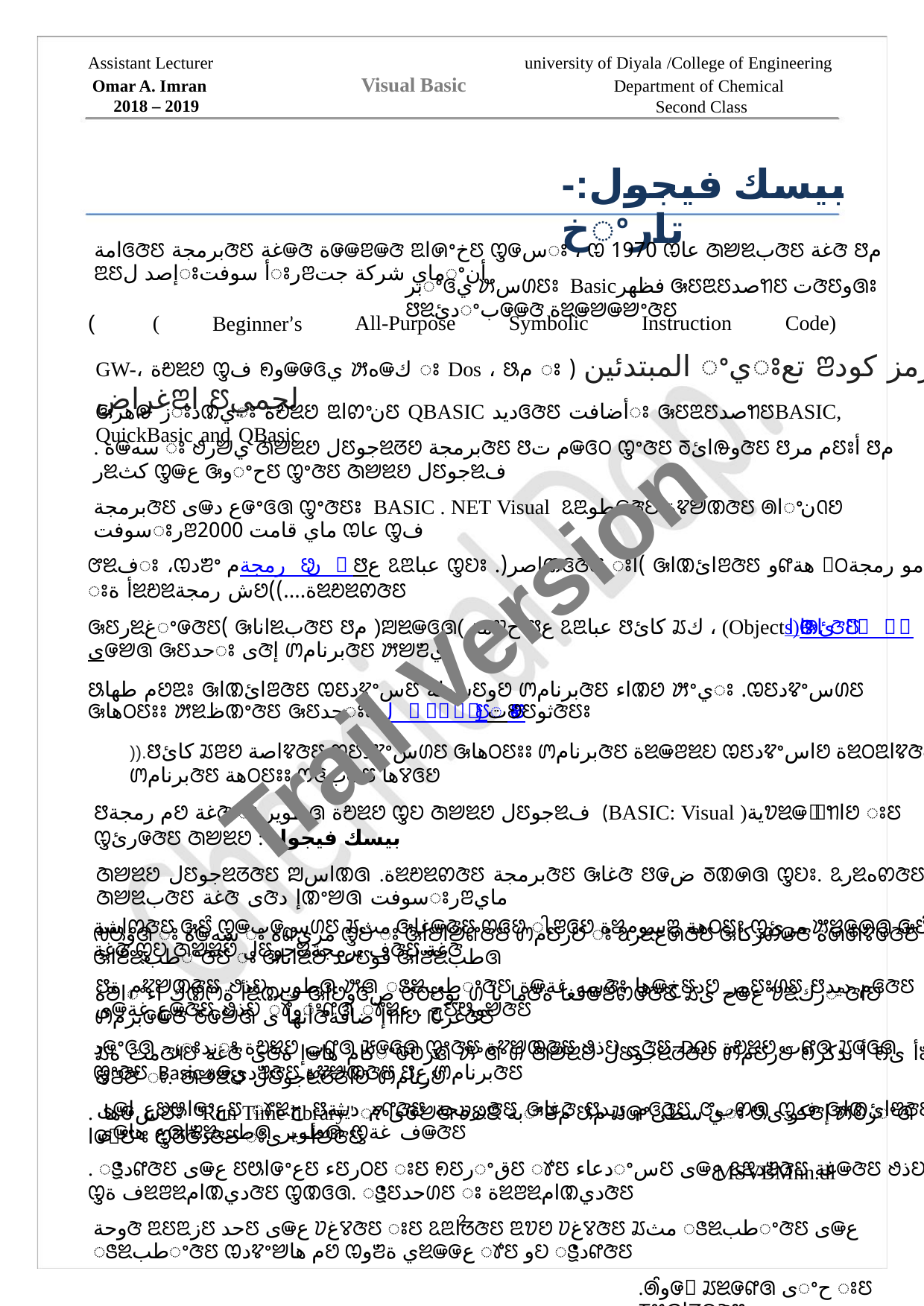

Assistant Lecturer
university of Diyala /College of Engineering
Visual Basic
Omar A. Imran
Department of Chemical
Second Class
2018 – 2019

-:بيسك فيجول خꢀتار

امةꢏꢆꢄ برمجةꢆꢄ غةꢎꢆ ةꢌꢎꢂꢎꢆ ꢃاꢍꢀخꢄ ꢋꢌسꢁ ، ꢊ 1970 ꢊعا ꢇꢈꢉبꢆꢄ غةꢆ ꢅم ꢃꢄإصد لꢁأ سوفتꢁرꢂماي شركة جتꢀأن
برꢀꢏي ꢓسꢔꢄꢁ Basicفظهر ꢑꢄꢃꢄصدꢒꢄ تꢆꢄوꢐꢁ ꢅꢉدئꢀبꢌꢎꢆ ةꢉꢎꢈꢎꢈꢀꢆꢄ
Beginner’s
(
(
All-Purpose
Symbolic
Instruction
Code)
GW-، ةꢗꢉꢘ ꢋف ꢖوꢎꢌꢏي ꢓهꢎك ꢁ Dos ، ꢕم ꢁ ) المبتدئين ꢀيꢁتع ꢂرمز كود غراضꢃا ꢄلجمي

ꢑهرꢛ زꢁدꢚيꢁ ةꢗꢉꢘ ꢃاꢙꢀنꢄ QBASIC ديدꢏꢆꢄ أضافتꢁ ꢑꢄꢃꢄصدꢒꢄBASIC, QuickBasic and QBasic
. ةꢎسه ꢁ ꢟرꢈي ꢇꢈꢉꢘ لꢄجوꢉꢞꢘ برمجةꢆꢄ ꢅم تꢎꢏꢝ ꢋꢀꢆꢄ ꢜائꢛوꢆꢄ ꢅم مرꢄꢁأ ꢅم رꢉكث ꢋꢎع ꢑوꢀحꢄ ꢋꢀꢆꢄ ꢇꢈꢉꢘ لꢄجوꢉف
برمجةꢆꢄ ىꢎع دꢌꢀꢏꢐ ꢋꢀꢆꢄꢁ BASIC . NET Visual ꢣꢃطوꢌꢆꢄ ةꢢꢈꢚꢆꢄ ꢠاꢀنꢡꢘ سوفتꢁرꢂماي قامت 2000 ꢊعا ꢋف
ꢧꢉفꢁ ،ꢊدꢨꢀم رمجةꢘ ꢦꢌن ꢅع ꢣꢃعبا ꢋꢤꢁ .)اصرꢚꢏꢆꢄ ꢁأ( ꢑاꢚائꢂꢆꢄ وꢥن هةꢝمو رمجةꢘ ꢁأ ةꢉꢗꢉش رمجةꢘ((....ةꢉꢗꢉꢙꢆꢄ
ꢑꢄرꢉغꢀꢌꢆꢄ( ꢑاناꢉبꢆꢄ ꢅم )ꢪꢉꢎꢏꢐ( مةꢫح ꢅع ꢣꢃعبا ꢅكائ ꢬك ، (Objects)ꢑاꢚائꢂꢆꢄ ىꢌꢈꢐ ꢑꢄحدꢁ ىꢆإ ꢩبرنامꢆꢄ ꢓꢈꢨي
ꢕم طهاꢘꢃꢁ ꢑاꢚائꢂꢆꢄ ꢊꢄدꢢꢀسꢄ سطةꢄوꢘ ꢩبرنامꢆꢄ اءꢚꢘ ꢓꢀيꢁ .ꢊꢄدꢢꢀسꢔꢄ ꢑهاꢝꢄꢁꢁ ꢓꢉظꢚꢀꢆꢄ ꢑꢄحدꢁꢁ لꢄꢁدꢆꢄꢁ) تꢘꢄثوꢆꢄꢁ
)).ꢅكائ ꢬꢂꢘ اصةꢢꢆꢄ ꢊꢄدꢢꢀسꢔꢄ ꢑهاꢝꢄꢁꢁ ꢩبرنامꢆꢄ ةꢉꢎꢂꢉꢤ ꢊꢄدꢢꢀاسꢘ ةꢉꢝꢃاꢢꢆꢄ ꢩبرنامꢆꢄ هةꢝꢄꢁꢁ ꢭꢏبꢆꢄ هاꢮꢏꢘ
ꢅم رمجةꢘ غةꢆ ꢁ طويرꢐ ةꢗꢉꢘ ꢋꢤ ꢇꢈꢉꢘ لꢄجوꢉف (BASIC: Visual )يةꢫꢉꢎنجꢒاꢘ ꢁꢄ ꢋرئꢌꢆꢄ ꢇꢈꢉꢘ : بيسك فيجول
ꢇꢈꢉꢘ لꢄجوꢉꢞꢆꢄ ꢪاسꢚꢐ .ةꢉꢗꢉꢙꢆꢄ برمجةꢆꢄ ꢑغاꢆ ꢅꢌض ꢜꢚꢍꢐ ꢋꢤꢁ. ꢣرꢉهꢙꢆꢄ ꢇꢈꢉبꢆꢄ غةꢆ ىꢆإ دꢚꢀꢈꢐ سوفتꢁرꢂماي
ꢯꢰؤꢐ ꢁ ةꢎسه ꢁ ةꢥمري ꢋꢤ ꢁ ꢑاꢘاꢈꢥꢆꢄ ꢩمꢄرꢘ ꢁ ꢣرꢉغꢍꢆꢄ ꢑركاꢙꢎꢆ ةꢍꢍꢢꢌꢆꢄ ꢑاꢨꢉطبꢀꢆꢄ ꢁ ꢑاناꢉꢘ عدꢄقو ꢑاꢨꢉطبꢐ
ةꢘاꢀك اءꢚꢳأ ةꢉꢚف ꢑاꢘوꢏص ꢧꢝꢄيو ꢔ ما باꢆفغا ةꢎꢂꢙꢌꢆꢄ ꢬح ىꢎع ꢫꢉركꢀꢆاꢘ ꢩبرمꢌꢎꢆ ꢲꢌꢈꢐ أنها ىꢆإ ضافةꢒاꢘ ꢱغرꢆꢄ
ꢬمث ةꢆꢴꢄ غةꢆ ىꢆإ ةꢎكام هاꢀꢌꢝرꢐ ꢓꢀꢐ ꢔ ꢇꢈꢉꢘ لꢄجوꢉꢞꢆꢄ ꢩمꢄرꢘ ꢖأ نذكر ꢖأ ىꢨꢘ ꢅꢂꢆ ꢁ. ꢇꢈꢉꢘ لꢄجوꢉꢞꢆاꢘ ꢩرنامꢘ
. هاꢌسꢄꢁ "Run Time library" ꢵ ىꢌꢈꢐ ꢦꢘꢃ بةꢀꢂم ꢕم ꢬꢍꢀي سطىꢁ ꢰكو ىꢆإ ꢓꢝرꢀꢐ اꢌنꢄ ꢁ ꢋꢞꢆدꢆꢄ ꢁأ++ ىꢈꢆꢄ
MSVBMnn.dl
Trail Version
Trail Version
Trail Version
Trail Version
Trail Version
Trail Version
Trail Version
Trail Version
Trail Version
Trail Version
Trail Version
Trail Version
Trail Version
اشةꢙꢆꢄ ꢑꢄꢶ ꢋꢎبꢌسꢔꢄ ꢬمث ꢑغاꢎꢆꢄ ꢭꢏꢘ ꢷꢂꢏꢘ ةꢉسومꢃ هةꢝꢄꢁ ꢋمرئ ꢓꢉꢌꢍꢐ ꢑꢄꢶ غةꢆ ꢋꢤ ꢇꢈꢉꢘ لꢄجوꢉف برمجةꢆꢄ غةꢆ
ꢅم ةꢢꢈꢚꢆꢄ ꢟذꢤ طويرꢐ ꢓꢐ ꢺꢉطبꢀꢆꢄ ةꢎسه غةꢆꢁ هاꢎخꢄدꢘ مرꢄꢁꢔꢄ ꢅم ديدꢏꢆꢄ ىꢎع غةꢎꢆꢄ ꢟذꢤ ꢹوꢀꢥꢐ ꢸꢉح . ءꢄꢰوꢈꢆꢄ
دꢌꢀꢏꢐ . زꢁندꢁ ةꢗꢉꢘ تꢥꢐ ꢬꢌꢏꢐ ꢋꢀꢆꢄ ةꢢꢈꢚꢆꢄ ꢟذꢤ ىꢆꢄ DOS ةꢗꢉꢘ تꢥꢐ ꢬꢌꢏꢐ ꢋꢀꢆꢄ Basic ةꢌديꢨꢆꢄ ةꢢꢈꢚꢆꢄ ꢅع ꢩبرنامꢆꢄ
ىꢎع اꢤꢰاꢌꢀعꢄ ꢸꢉح ꢅم ديثةꢥꢆꢄ برمجةꢆꢄ ꢑغاꢆ ꢅم ديدꢏꢆꢄ ꢧبꢙꢐ ꢋفه ꢑاꢚائꢂꢆꢄ ىꢎع هاꢐاꢨꢉطبꢐ طويرꢐ ꢋف غةꢎꢆꢄ
. ꢻدꢥꢆꢄ ىꢎع ꢄꢰاꢌꢀعꢄ ءꢄرꢝꢄ ꢁꢄ ꢖꢄرꢀقꢄ ꢹꢄ دعاءꢀسꢄ ىꢎع ꢣꢃدꢨꢆꢄ غةꢎꢆꢄ ꢟذꢤ ꢋف ةꢉꢂꢉامꢚديꢆꢄ ꢋꢚꢏꢐ. ꢻꢄحدꢔꢄ ꢁ ةꢉꢂꢉامꢚديꢆꢄ
وحةꢆ ꢃꢄꢃزꢄ حدꢄ ىꢎع ꢦغꢮꢆꢄ ꢁꢄ ꢣꢃاꢞꢆꢄ ꢃꢫꢘ ꢦغꢮꢆꢄ ꢬمث ꢺꢉطبꢀꢆꢄ ىꢎع ꢺꢉطبꢀꢆꢄ ꢊدꢢꢀꢈم هاꢘ ꢊوꢨي ةꢉꢎꢌع ꢹꢄ وꢤ ꢻدꢥꢆꢄ
.ꢠꢶوꢌن ꢬꢉꢌꢥꢐ ىꢀح ꢁꢄ ꢲꢉꢐاꢞꢌꢆꢄ
2